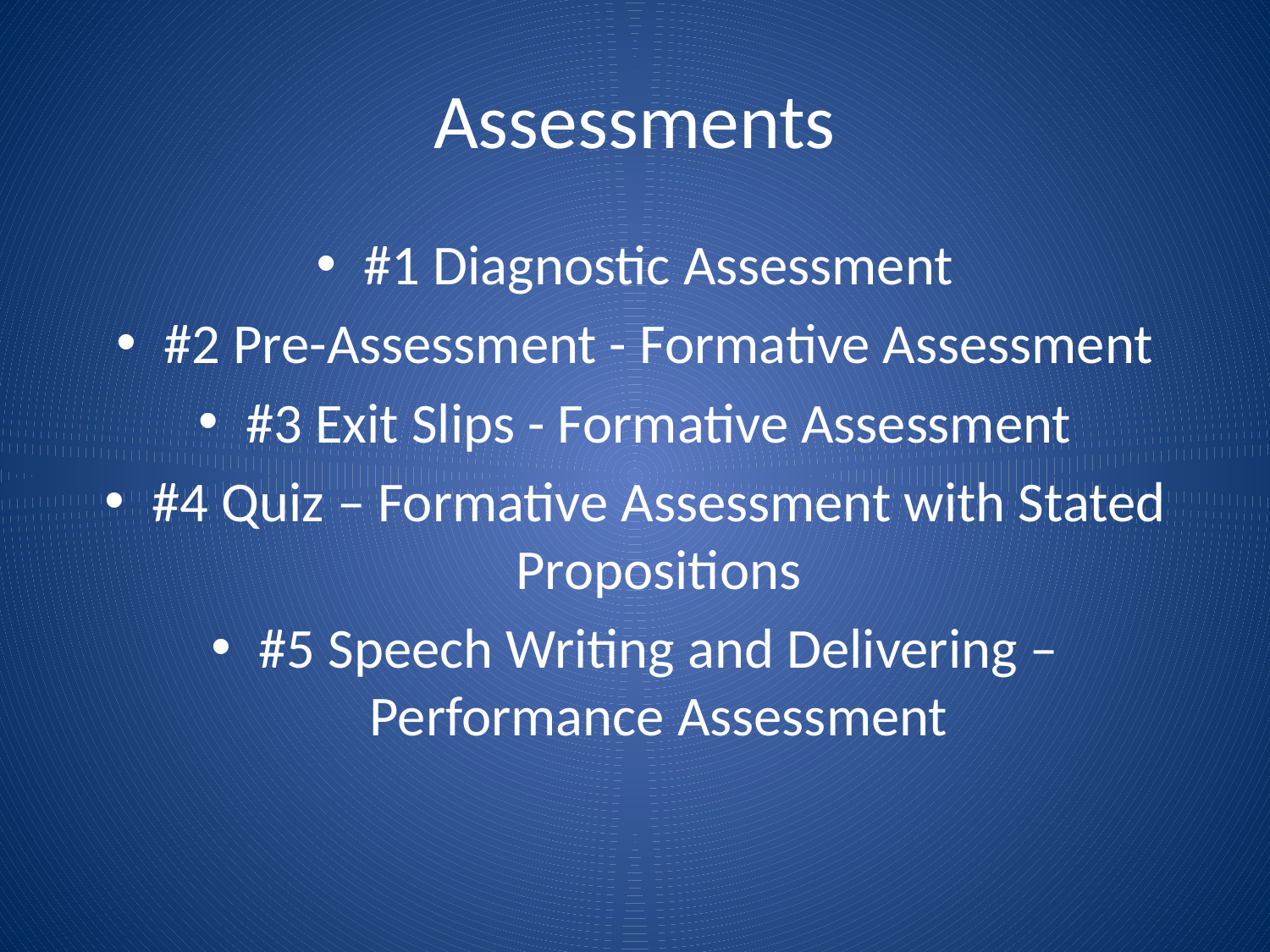

# Assessments
#1 Diagnostic Assessment
#2 Pre-Assessment - Formative Assessment
#3 Exit Slips - Formative Assessment
#4 Quiz – Formative Assessment with Stated Propositions
#5 Speech Writing and Delivering –Performance Assessment